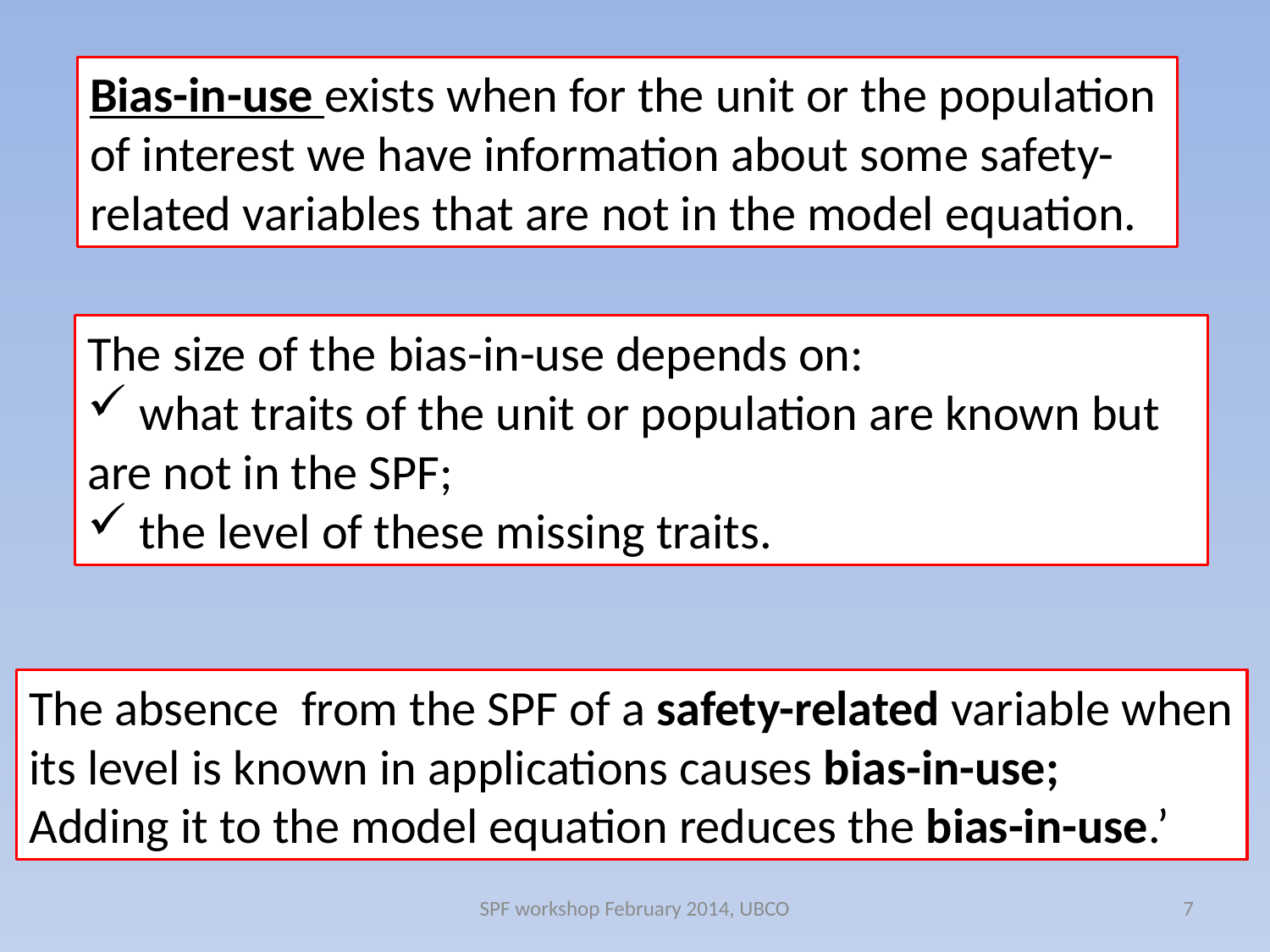

Bias-in-use exists when for the unit or the population of interest we have information about some safety-related variables that are not in the model equation.
The size of the bias-in-use depends on:
 what traits of the unit or population are known but are not in the SPF;
 the level of these missing traits.
The absence  from the SPF of a safety-related variable when its level is known in applications causes bias-in-use;
Adding it to the model equation reduces the bias-in-use.’
SPF workshop February 2014, UBCO
7